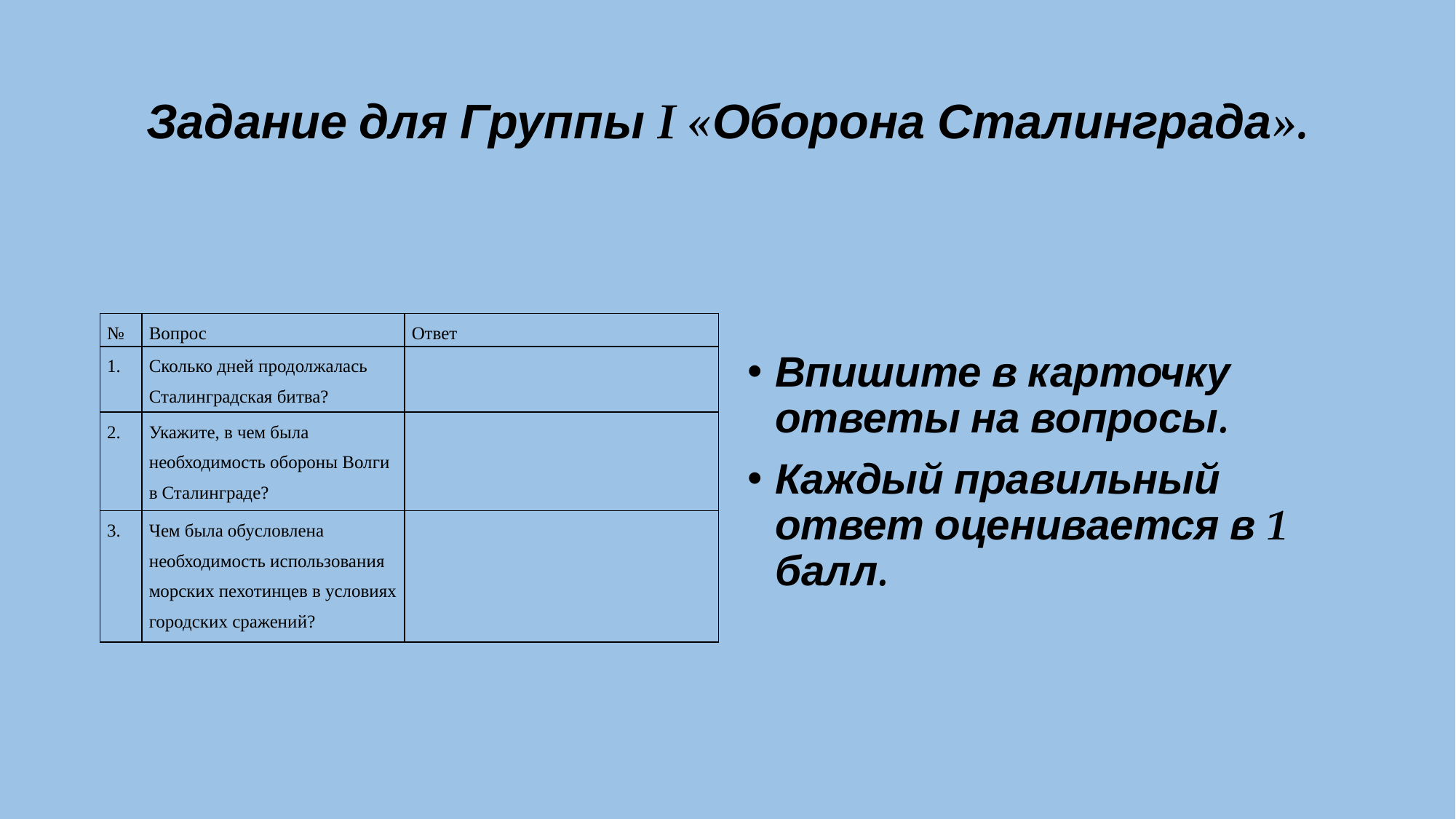

# Задание для Группы I «Оборона Сталинграда».
| № | Вопрос | Ответ |
| --- | --- | --- |
| 1. | Сколько дней продолжалась Сталинградская битва? |  |
| 2. | Укажите, в чем была необходимость обороны Волги в Сталинграде? |  |
| 3. | Чем была обусловлена необходимость использования морских пехотинцев в условиях городских сражений? |  |
Впишите в карточку ответы на вопросы.
Каждый правильный ответ оценивается в 1 балл.